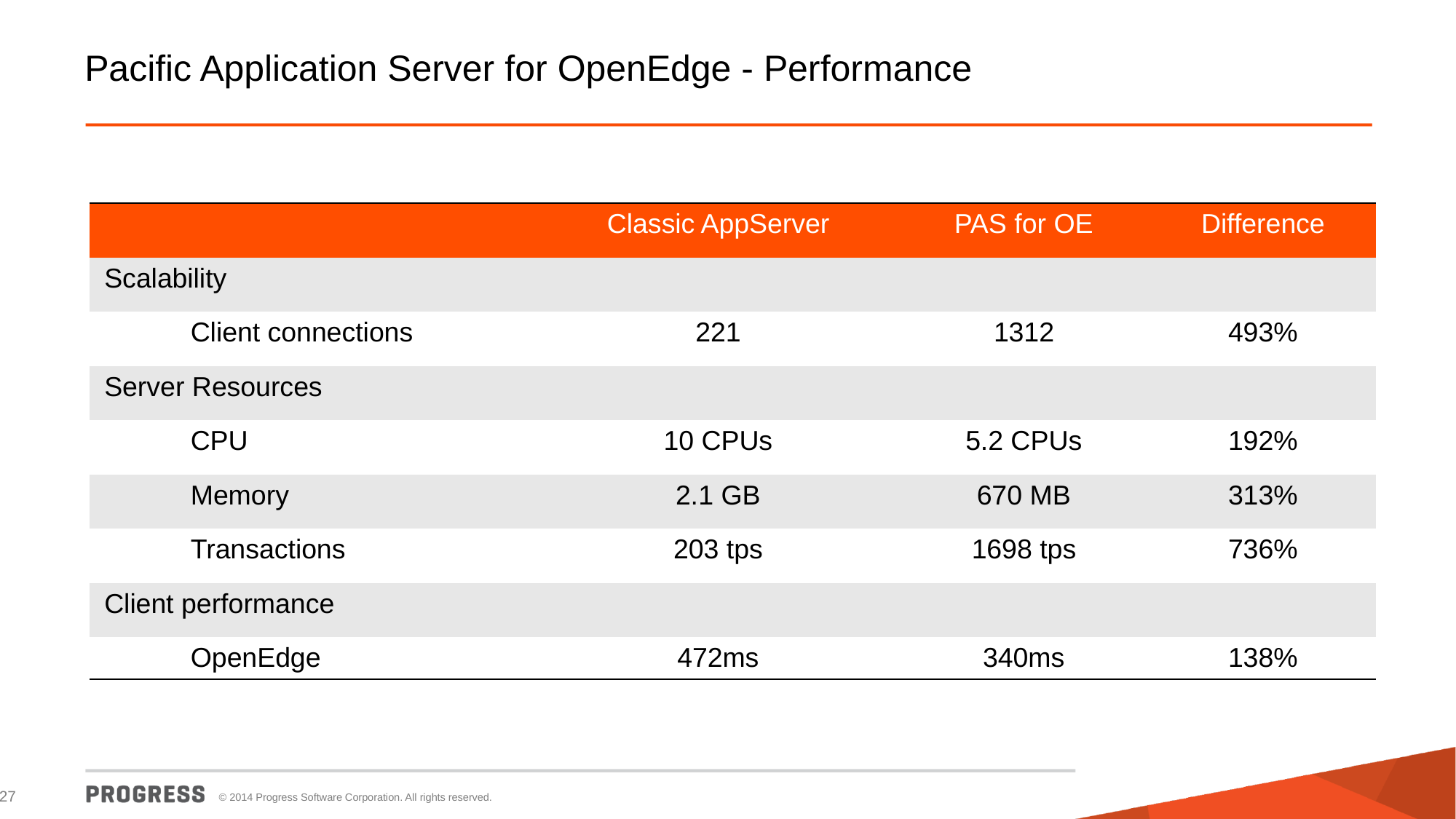

# Pacific Application Server for OpenEdge - Performance
|  |  | Classic AppServer | PAS for OE | Difference |
| --- | --- | --- | --- | --- |
| Scalability |  |  |  |  |
|  | Client connections | 221 | 1312 | 493% |
| Server Resources |  |  |  |  |
|  | CPU | 10 CPUs | 5.2 CPUs | 192% |
|  | Memory | 2.1 GB | 670 MB | 313% |
|  | Transactions | 203 tps | 1698 tps | 736% |
| Client performance |  |  |  |  |
|  | OpenEdge | 472ms | 340ms | 138% |